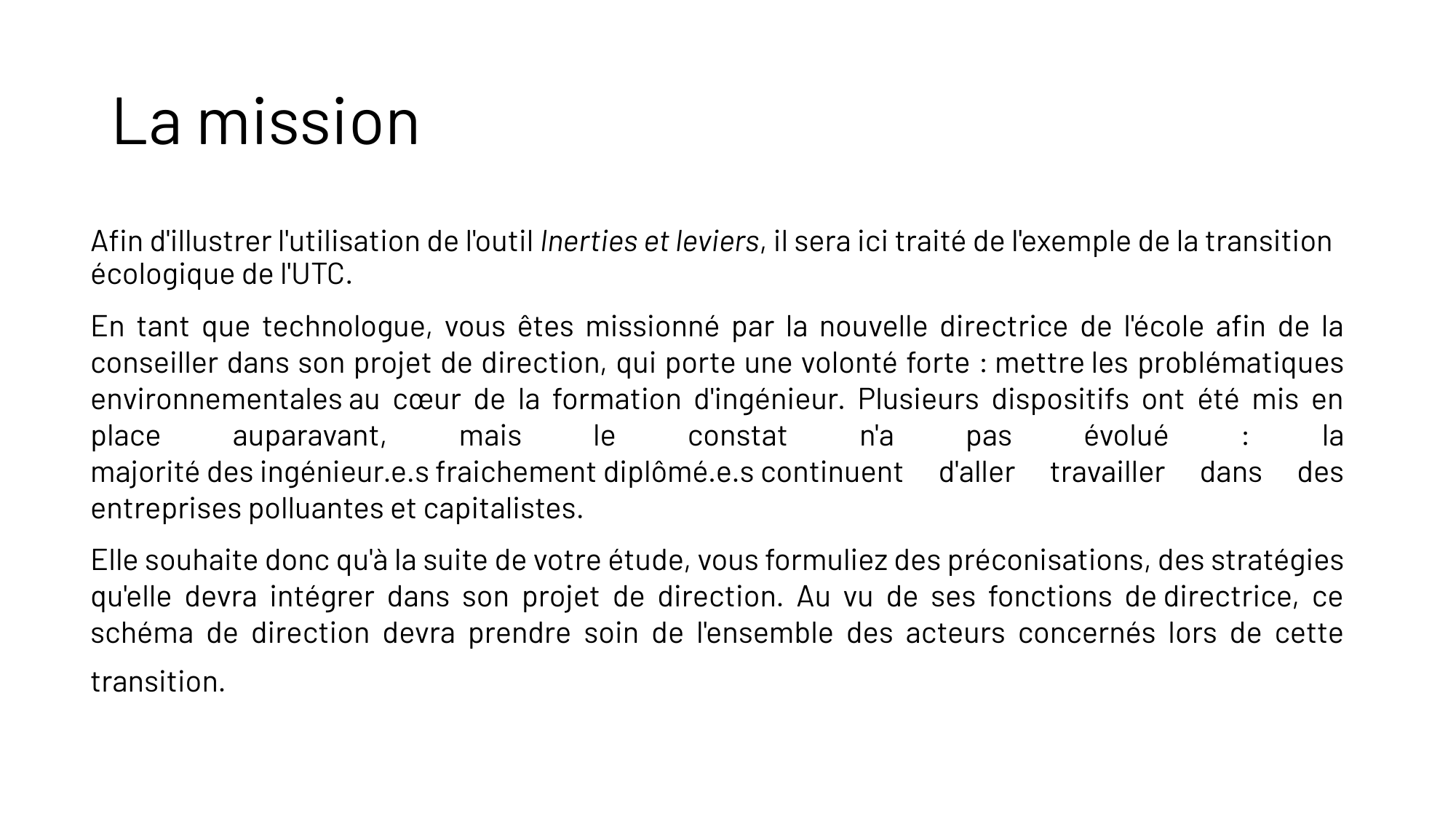

# La mission
Afin d'illustrer l'utilisation de l'outil Inerties et leviers, il sera ici traité de l'exemple de la transition écologique de l'UTC.
En tant que technologue, vous êtes missionné par la nouvelle directrice de l'école afin de la conseiller dans son projet de direction, qui porte une volonté forte : mettre les problématiques environnementales au cœur de la formation d'ingénieur. Plusieurs dispositifs ont été mis en place auparavant, mais le constat n'a pas évolué : la majorité des ingénieur.e.s fraichement diplômé.e.s continuent d'aller travailler dans des entreprises polluantes et capitalistes.
Elle souhaite donc qu'à la suite de votre étude, vous formuliez des préconisations, des stratégies qu'elle devra intégrer dans son projet de direction. Au vu de ses fonctions de directrice, ce schéma de direction devra prendre soin de l'ensemble des acteurs concernés lors de cette transition.